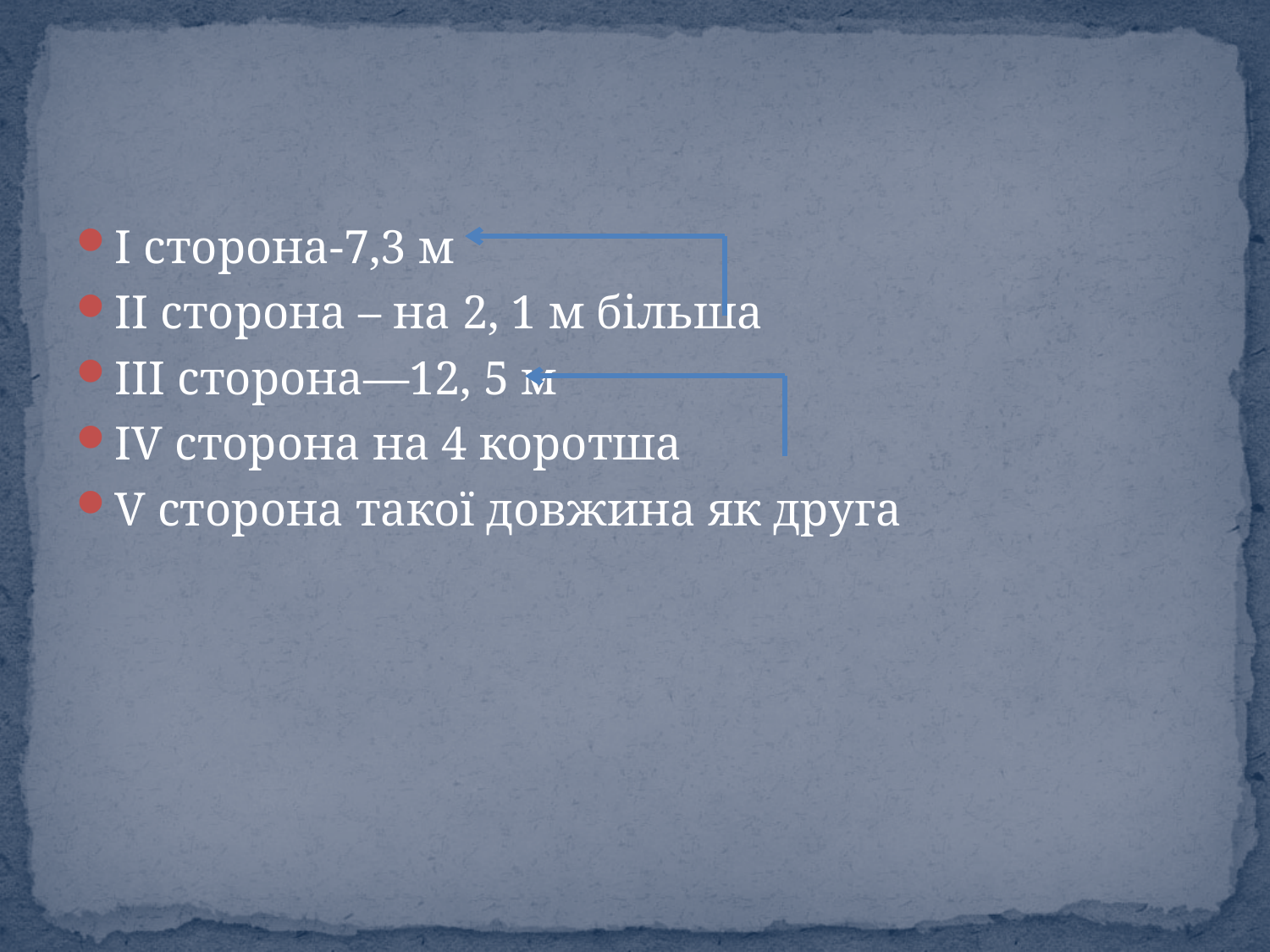

#
І сторона-7,3 м
ІІ сторона – на 2, 1 м більша
ІІІ сторона—12, 5 м
ІV сторона на 4 коротша
V сторона такої довжина як друга